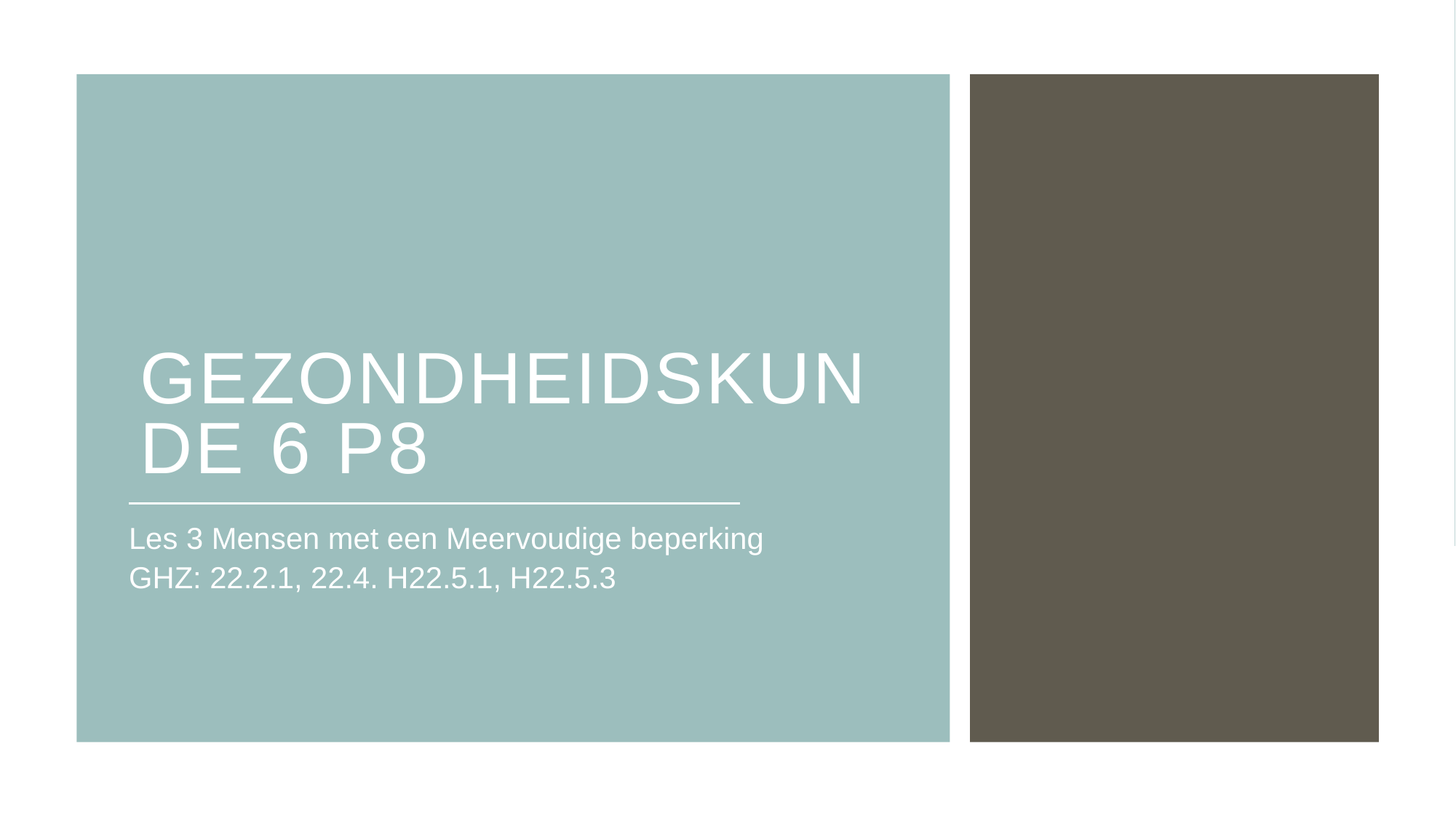

# Gezondheidskunde 6 P8
Les 3 Mensen met een Meervoudige beperking
GHZ: 22.2.1, 22.4. H22.5.1, H22.5.3